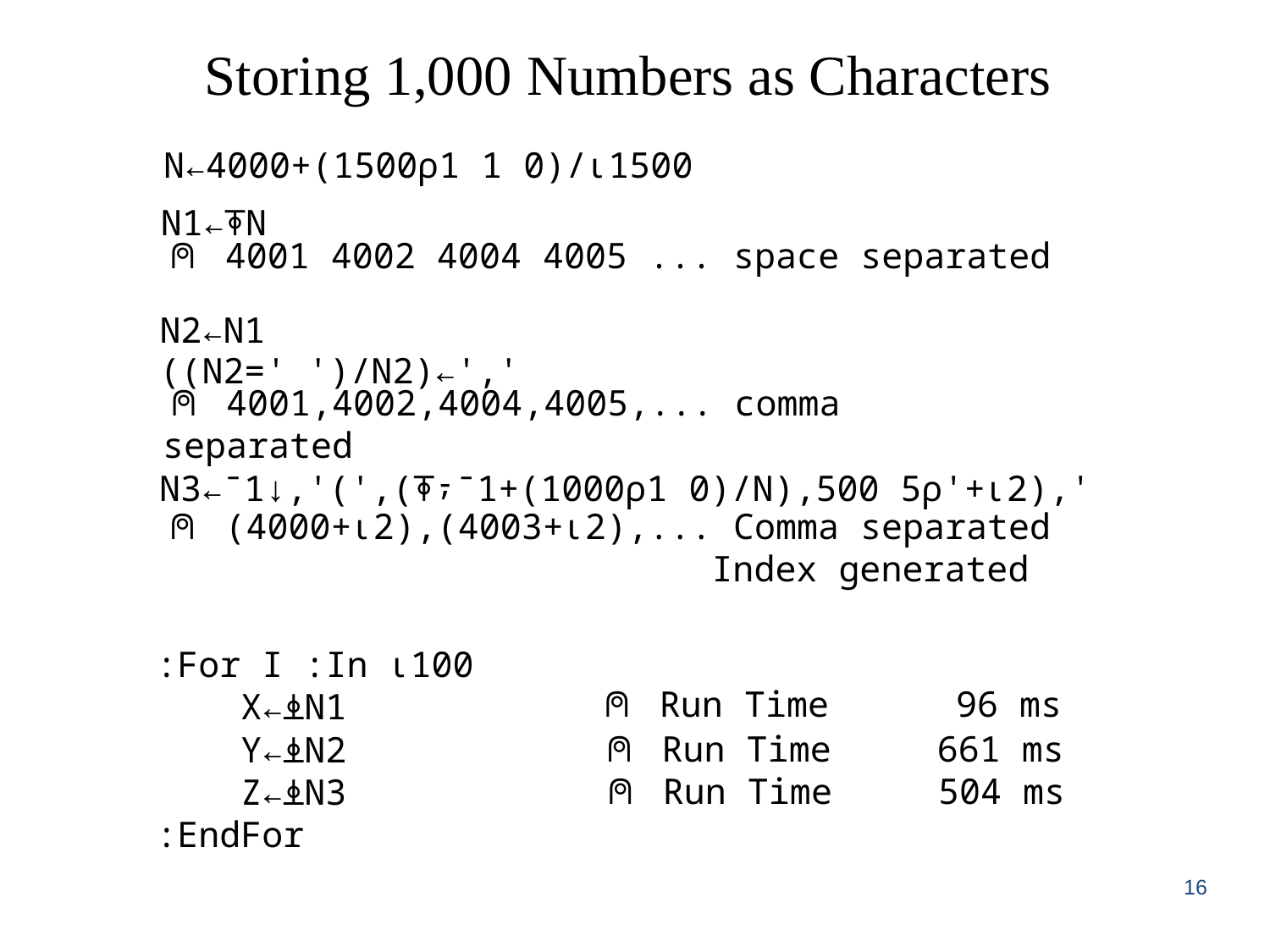

Storing 1,000 Numbers as Characters
N←4000+(1500⍴1 1 0)/⍳1500
N1←⍕N
⍝ 4001 4002 4004 4005 ... space separated
#
N2←N1
((N2=' ')/N2)←','
⍝ 4001,4002,4004,4005,... comma separated

N3←¯1↓,'(',(⍕⍪¯1+(1000⍴1 0)/N),500 5⍴'+⍳2),'
⍝ (4000+⍳2),(4003+⍳2),... Comma separated
                          Index generated

:For I :In ⍳100
    X←⍎N1
    Y←⍎N2
    Z←⍎N3
:EndFor
⍝ Run Time      96 ms
⍝ Run Time     661 ms
⍝ Run Time     504 ms
16